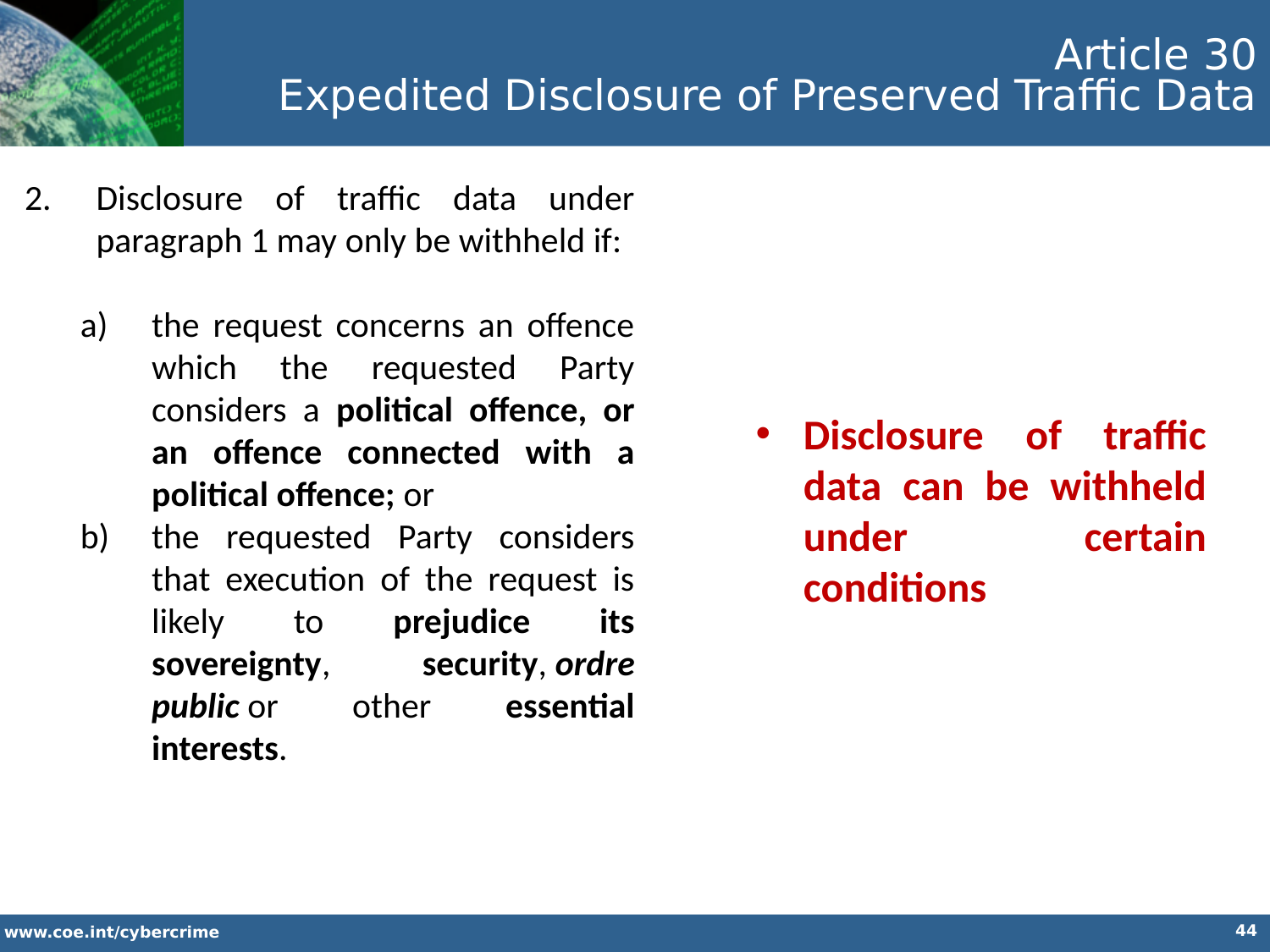

Article 30
Expedited Disclosure of Preserved Traffic Data
Disclosure of traffic data under paragraph 1 may only be withheld if:

the request concerns an offence which the requested Party considers a political offence, or an offence connected with a political offence; or
the requested Party considers that execution of the request is likely to prejudice its sovereignty, security, ordre public or other essential interests.
Disclosure of traffic data can be withheld under certain conditions
44